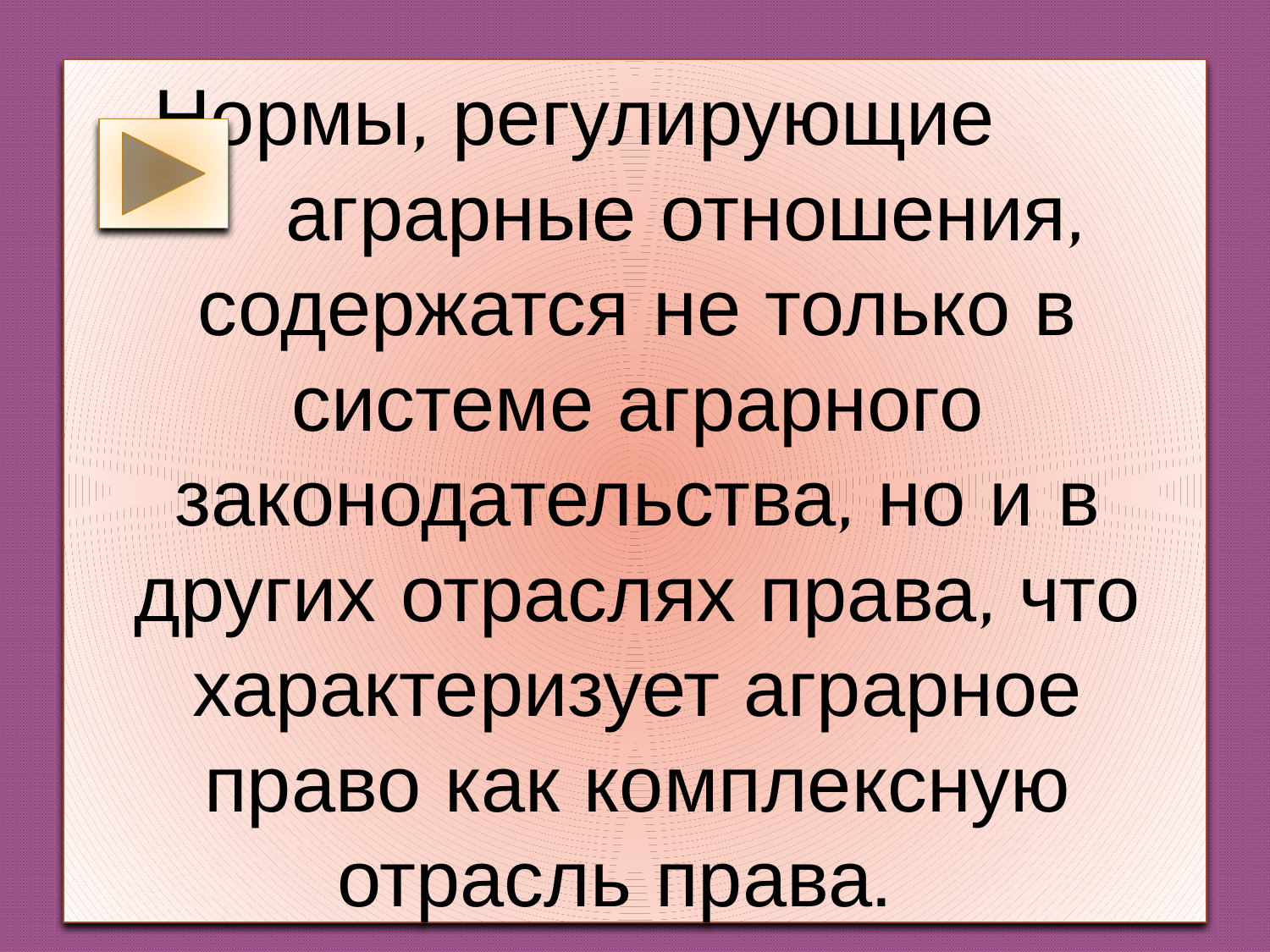

Нормы, регулирующие             аграрные отношения, содержатся не только в системе аграрного законодательства, но и в других отраслях права, что характеризует аграрное право как комплексную отрасль права.